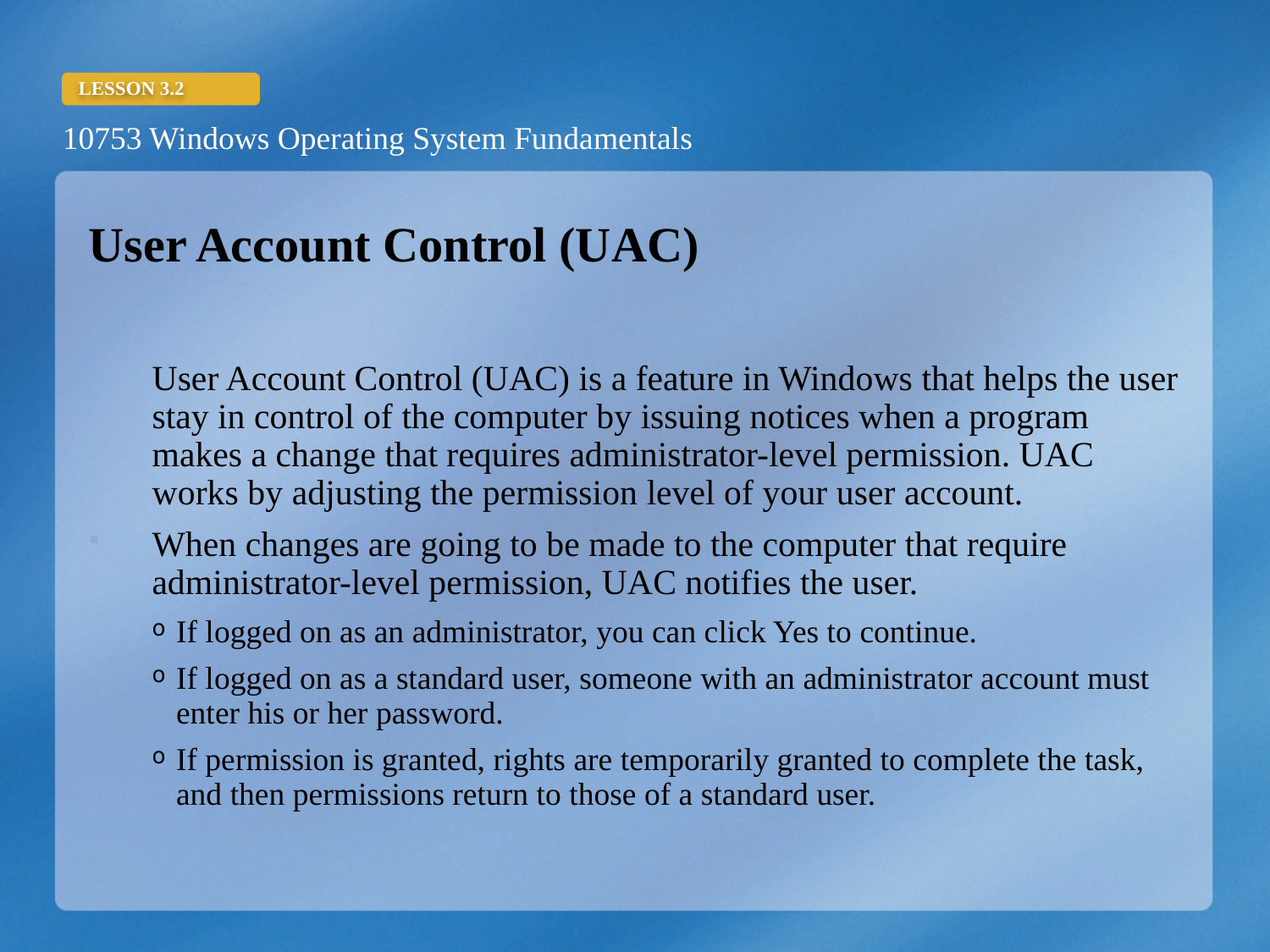

User Account Control (UAC)

User Account Control (UAC) is a feature in Windows that helps the user stay in control of the computer by issuing notices when a program makes a change that requires administrator-level permission. UAC works by adjusting the permission level of your user account.
When changes are going to be made to the computer that require administrator-level permission, UAC notifies the user.
If logged on as an administrator, you can click Yes to continue.
If logged on as a standard user, someone with an administrator account must enter his or her password.
If permission is granted, rights are temporarily granted to complete the task, and then permissions return to those of a standard user.